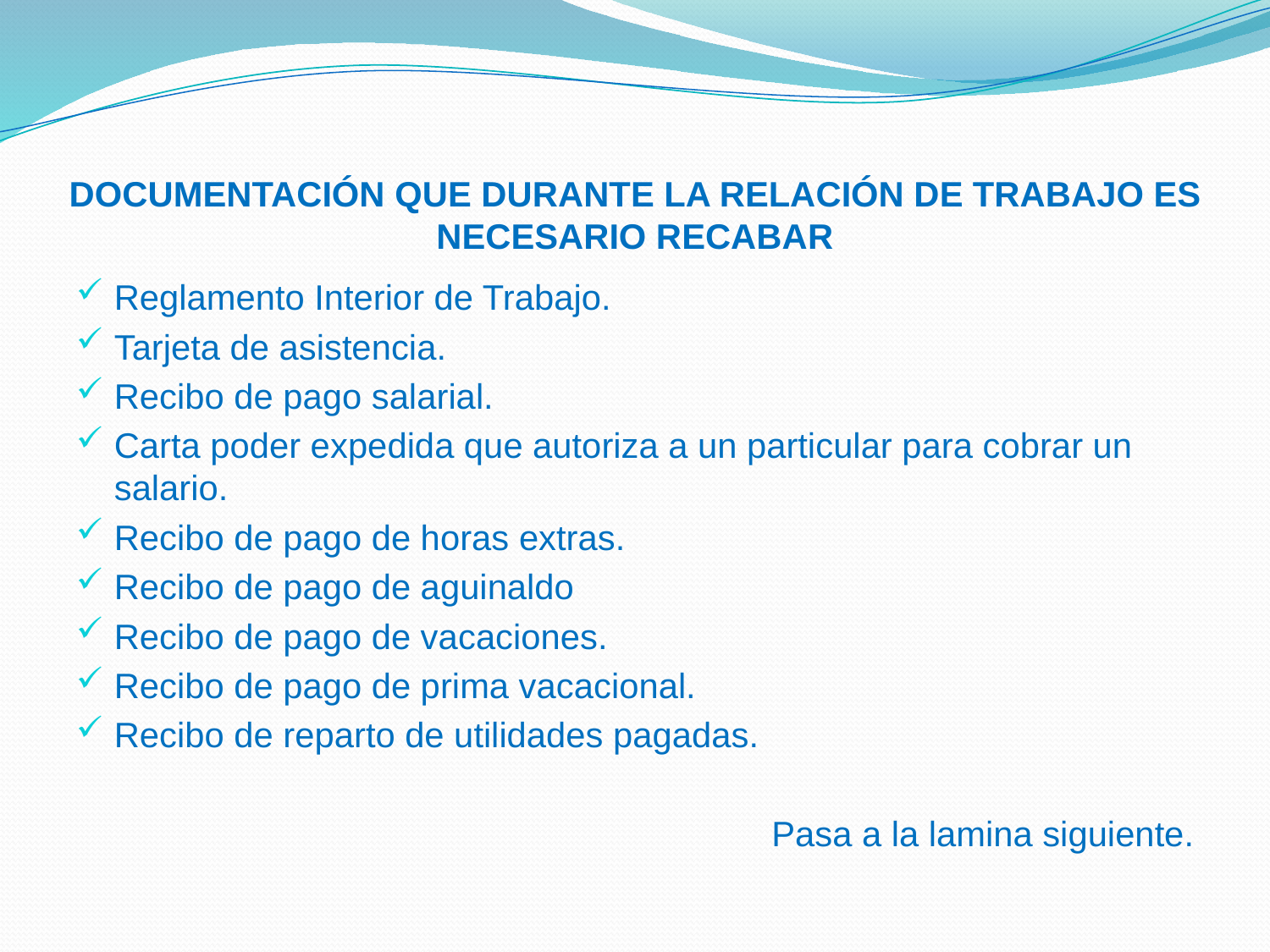

# DOCUMENTACIÓN QUE DURANTE LA RELACIÓN DE TRABAJO ES NECESARIO RECABAR
Reglamento Interior de Trabajo.
Tarjeta de asistencia.
Recibo de pago salarial.
Carta poder expedida que autoriza a un particular para cobrar un salario.
Recibo de pago de horas extras.
Recibo de pago de aguinaldo
Recibo de pago de vacaciones.
Recibo de pago de prima vacacional.
Recibo de reparto de utilidades pagadas.

Pasa a la lamina siguiente.